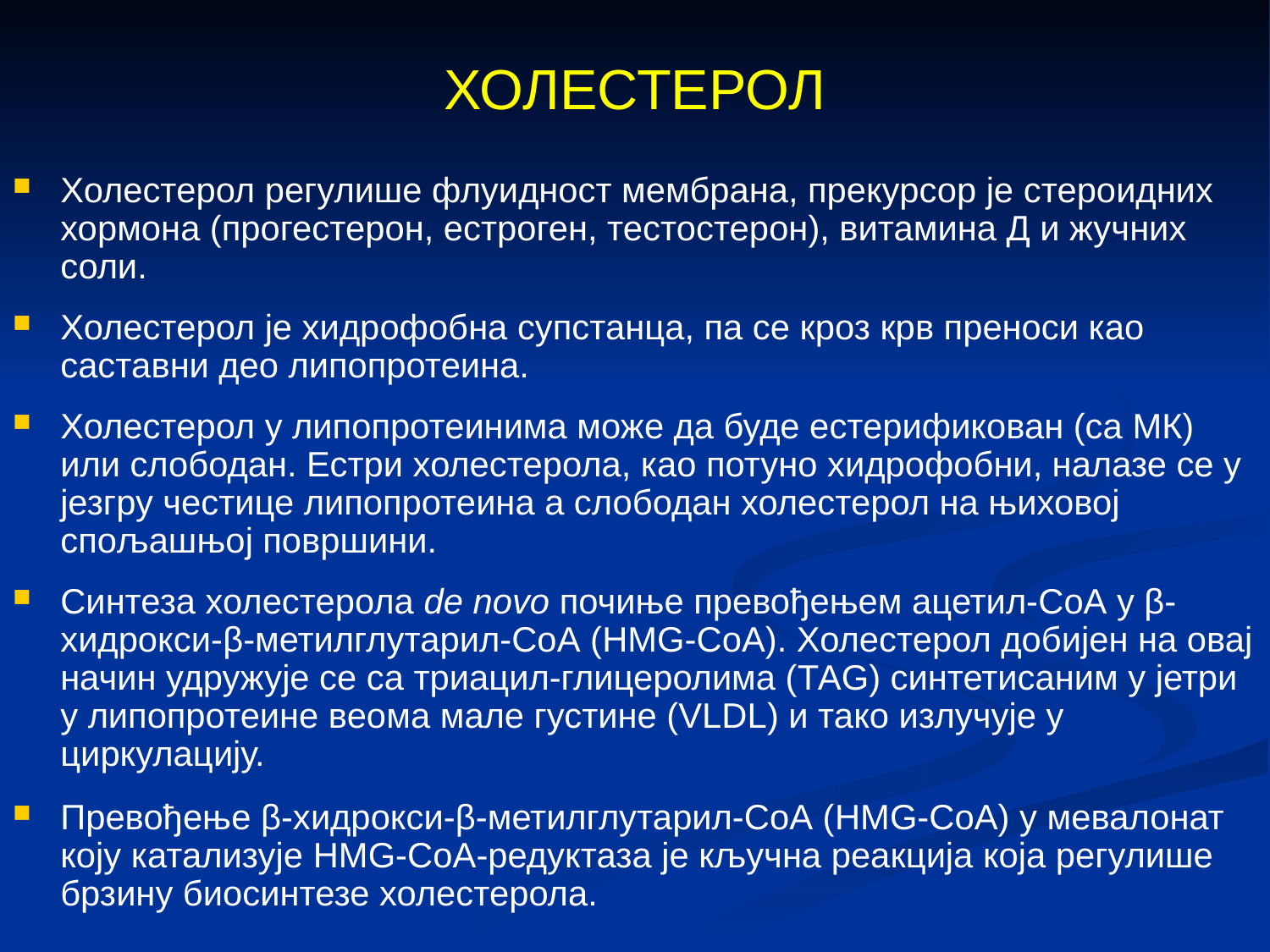

# ХОЛЕСТЕРОЛ
Холестерол регулише флуидност мембрана, прекурсор је стероидних хормона (прогестерон, естроген, тестостерон), витамина Д и жучних соли.

Холестерол је хидрофобна супстанца, па се кроз крв преноси као саставни део липопротеина.

Холестерол у липопротеинима може да буде естерификован (са МК) или слободан. Естри холестерола, као потуно хидрофобни, налазе се у језгру честице липопротеина а слободан холестерол на њиховој спољашњој површини.

Синтеза холестерола de novo почиње превођењем ацетил-СоА у β-хидрокси-β-метилглутарил-СоА (HMG-CoA). Холестерол добијен на овај начин удружује се са триацил-глицеролима (ТАG) синтетисаним у јетри у липопротеине веома мале густине (VLDL) и тако излучује у циркулацију.

Превођење β-хидрокси-β-метилглутарил-СоА (HMG-CoA) у мевалонат коју катализује HMG-CoA-редуктаза је кључна реакција која регулише брзину биосинтезе холестерола.